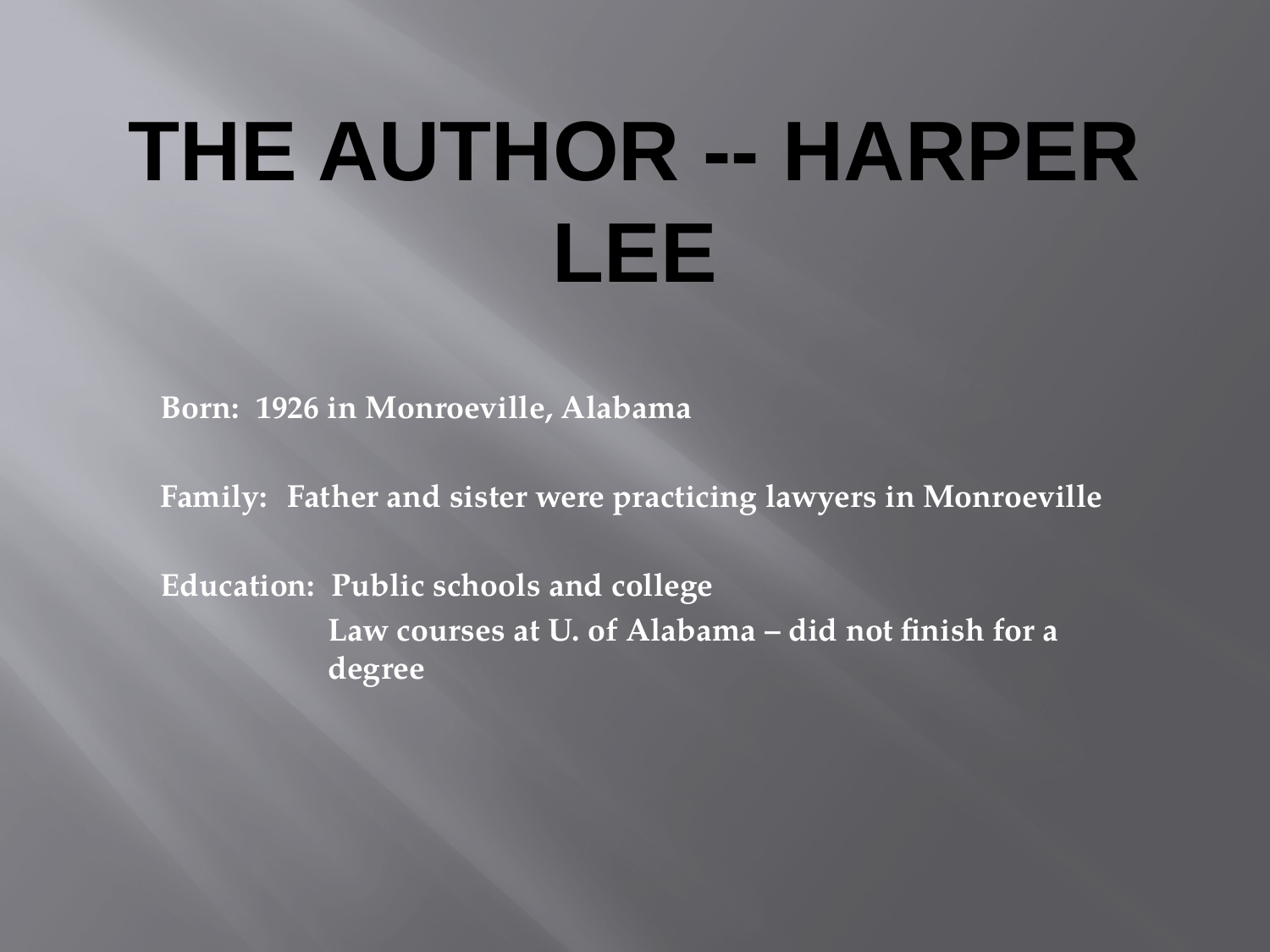

# The Author -- Harper Lee
Born:  1926 in Monroeville, Alabama

Family:	Father and sister were practicing lawyers in Monroeville

Education:  Public schools and college
	     Law courses at U. of Alabama – did not finish for a 	     degree